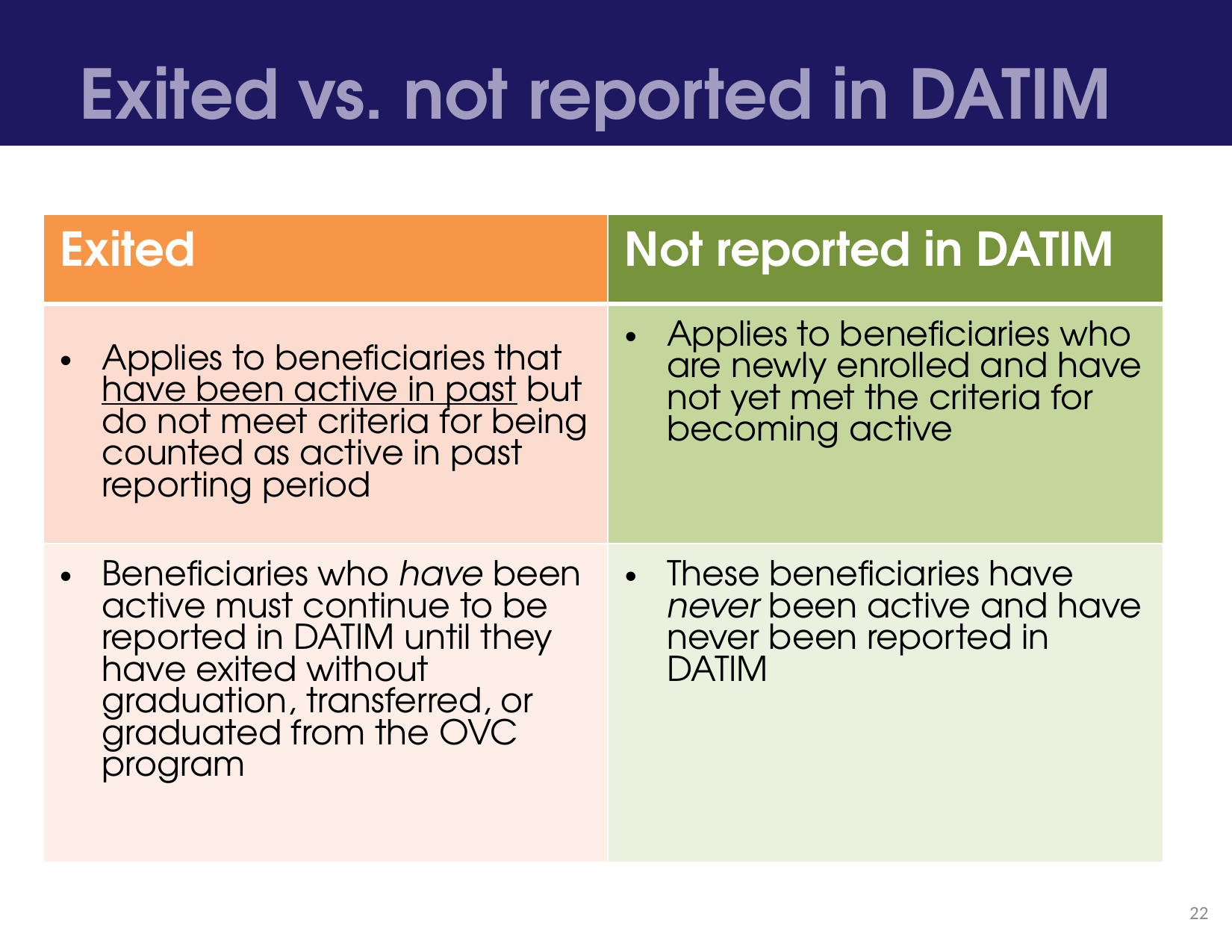

# Exited vs. not reported in DATIM
| Exited | Not reported in DATIM |
| --- | --- |
| Applies to beneficiaries that have been active in past but do not meet criteria for being counted as active in past reporting period | Applies to beneficiaries who are newly enrolled and have not yet met the criteria for becoming active |
| Beneficiaries who have been active must continue to be reported in DATIM until they have exited without graduation, transferred, or graduated from the OVC program | These beneficiaries have never been active and have never been reported in DATIM |
22